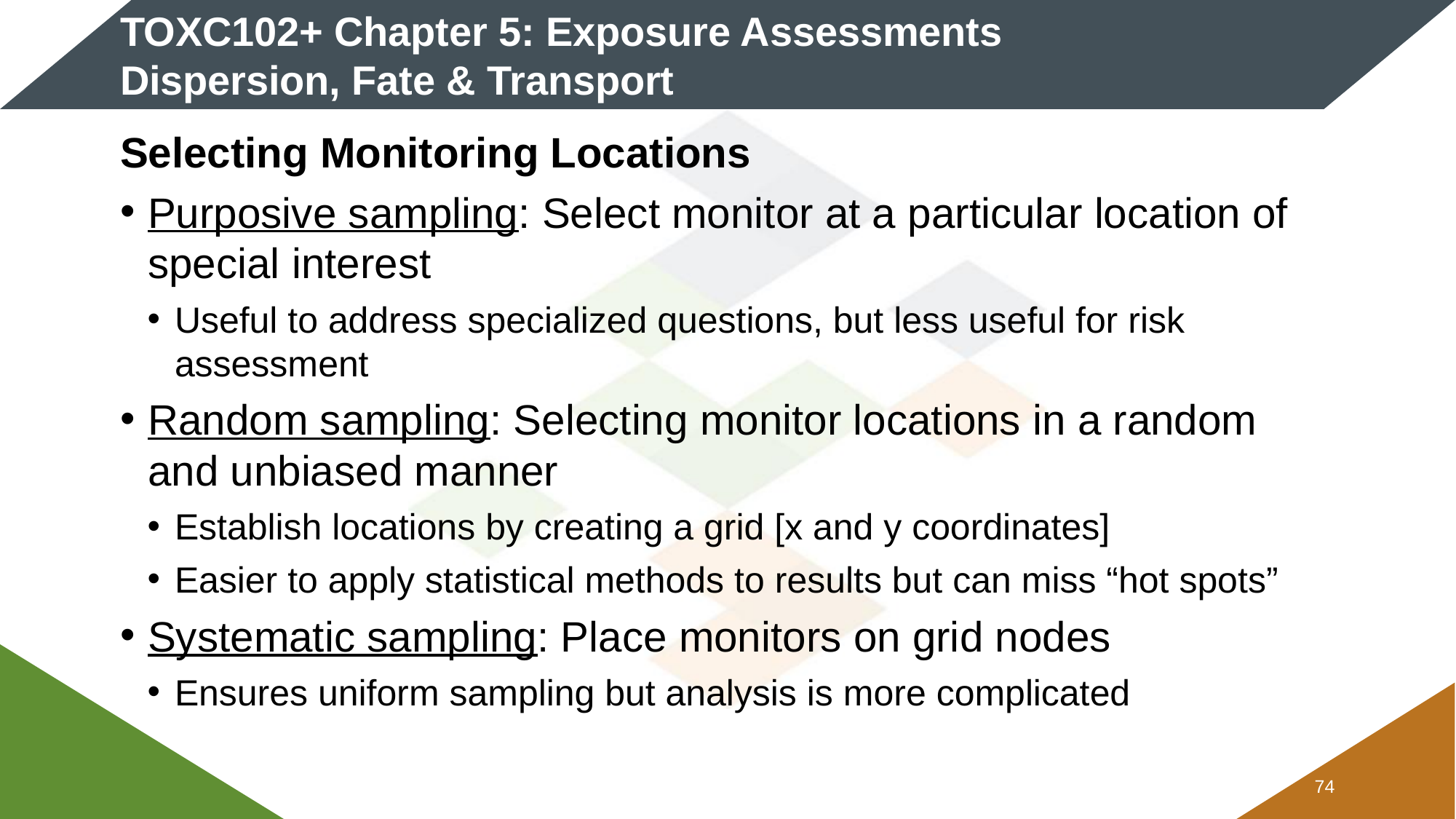

# TOXC102+ Chapter 5: Exposure Assessments Dispersion, Fate & Transport
Selecting Monitoring Locations
Purposive sampling: Select monitor at a particular location of special interest
Useful to address specialized questions, but less useful for risk assessment
Random sampling: Selecting monitor locations in a random and unbiased manner
Establish locations by creating a grid [x and y coordinates]
Easier to apply statistical methods to results but can miss “hot spots”
Systematic sampling: Place monitors on grid nodes
Ensures uniform sampling but analysis is more complicated

74